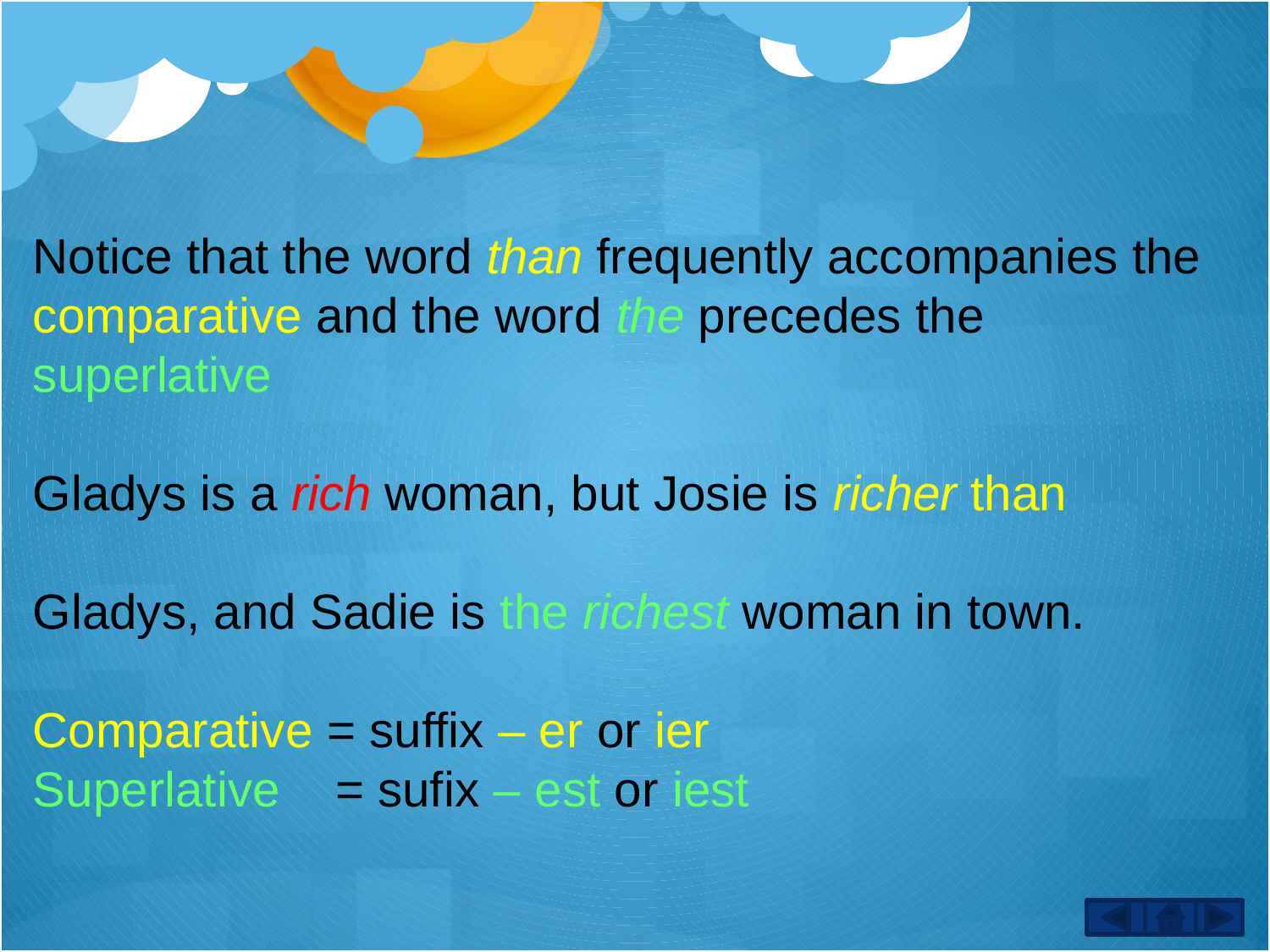

Notice that the word than frequently accompanies the comparative and the word the precedes the superlative

Gladys is a rich woman, but Josie is richer than

Gladys, and Sadie is the richest woman in town.

Comparative = suffix – er or ier
Superlative    = sufix – est or iest